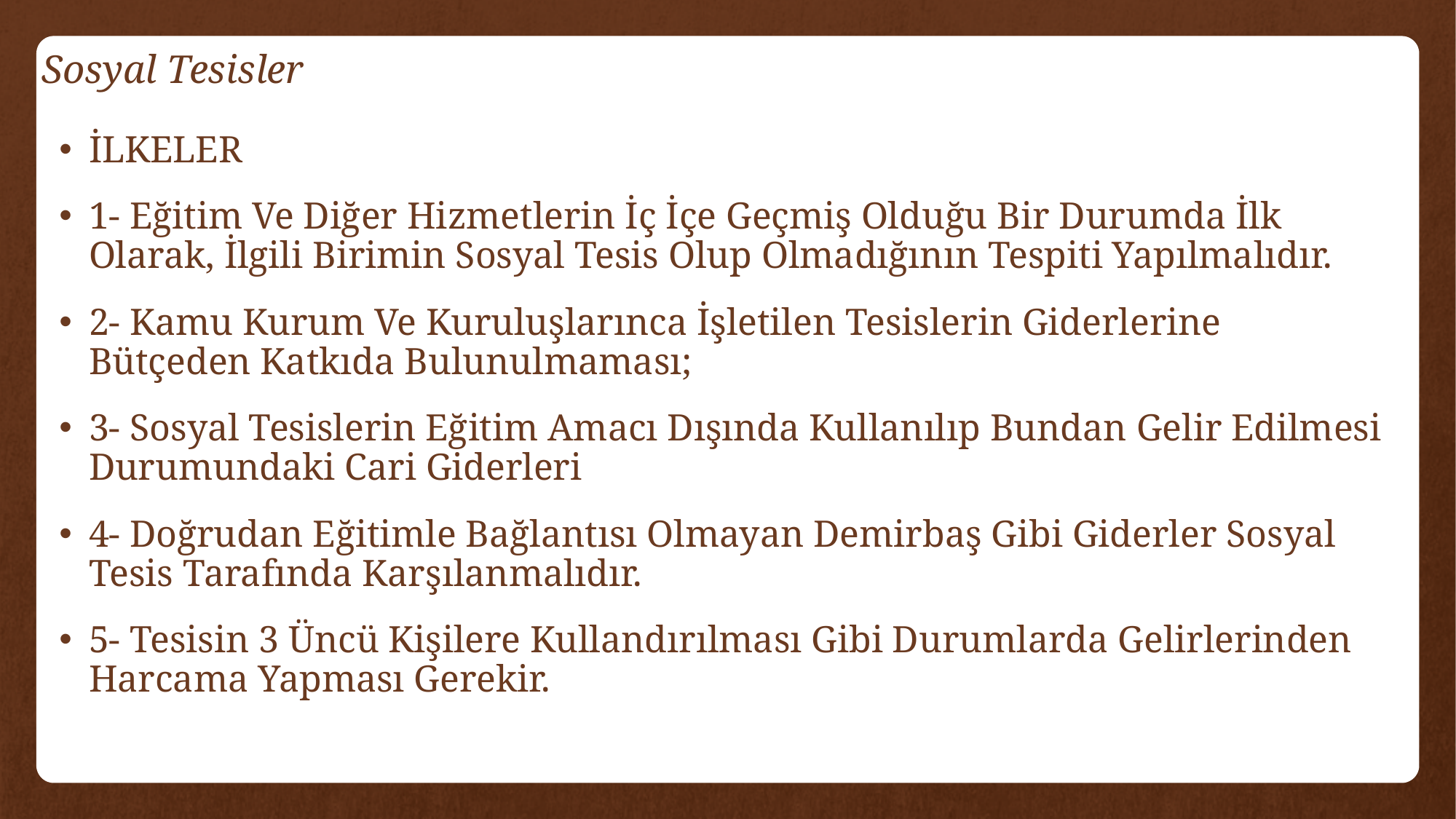

# Sosyal Tesisler
İLKELER
1- Eğitim Ve Diğer Hizmetlerin İç İçe Geçmiş Olduğu Bir Durumda İlk Olarak, İlgili Birimin Sosyal Tesis Olup Olmadığının Tespiti Yapılmalıdır.
2- Kamu Kurum Ve Kuruluşlarınca İşletilen Tesislerin Giderlerine Bütçeden Katkıda Bulunulmaması;
3- Sosyal Tesislerin Eğitim Amacı Dışında Kullanılıp Bundan Gelir Edilmesi Durumundaki Cari Giderleri
4- Doğrudan Eğitimle Bağlantısı Olmayan Demirbaş Gibi Giderler Sosyal Tesis Tarafında Karşılanmalıdır.
5- Tesisin 3 Üncü Kişilere Kullandırılması Gibi Durumlarda Gelirlerinden Harcama Yapması Gerekir.